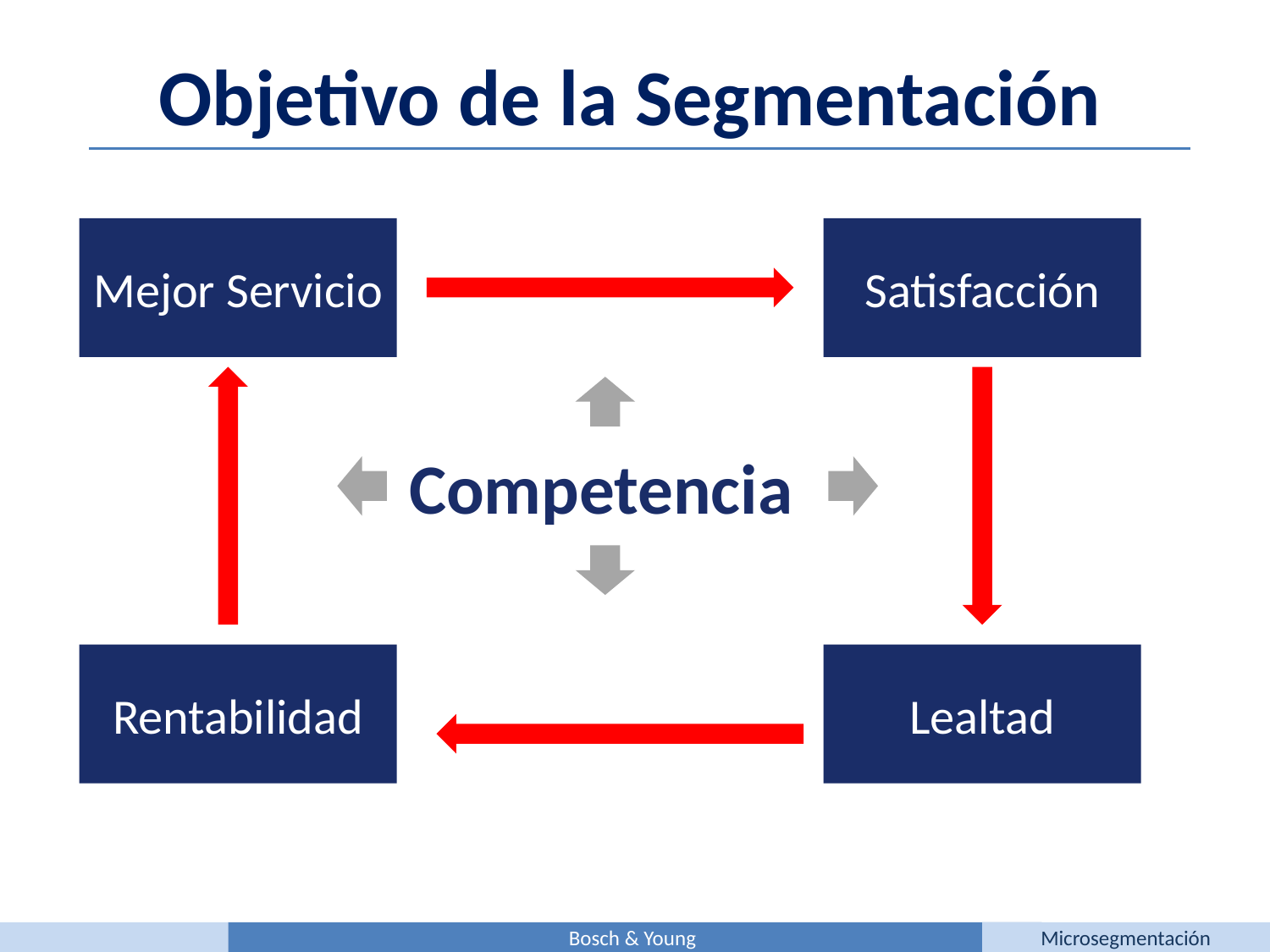

Objetivo de la Segmentación
Mejor Servicio
Satisfacción

Competencia

Rentabilidad
Lealtad

Bosch & Young
Microsegmentación